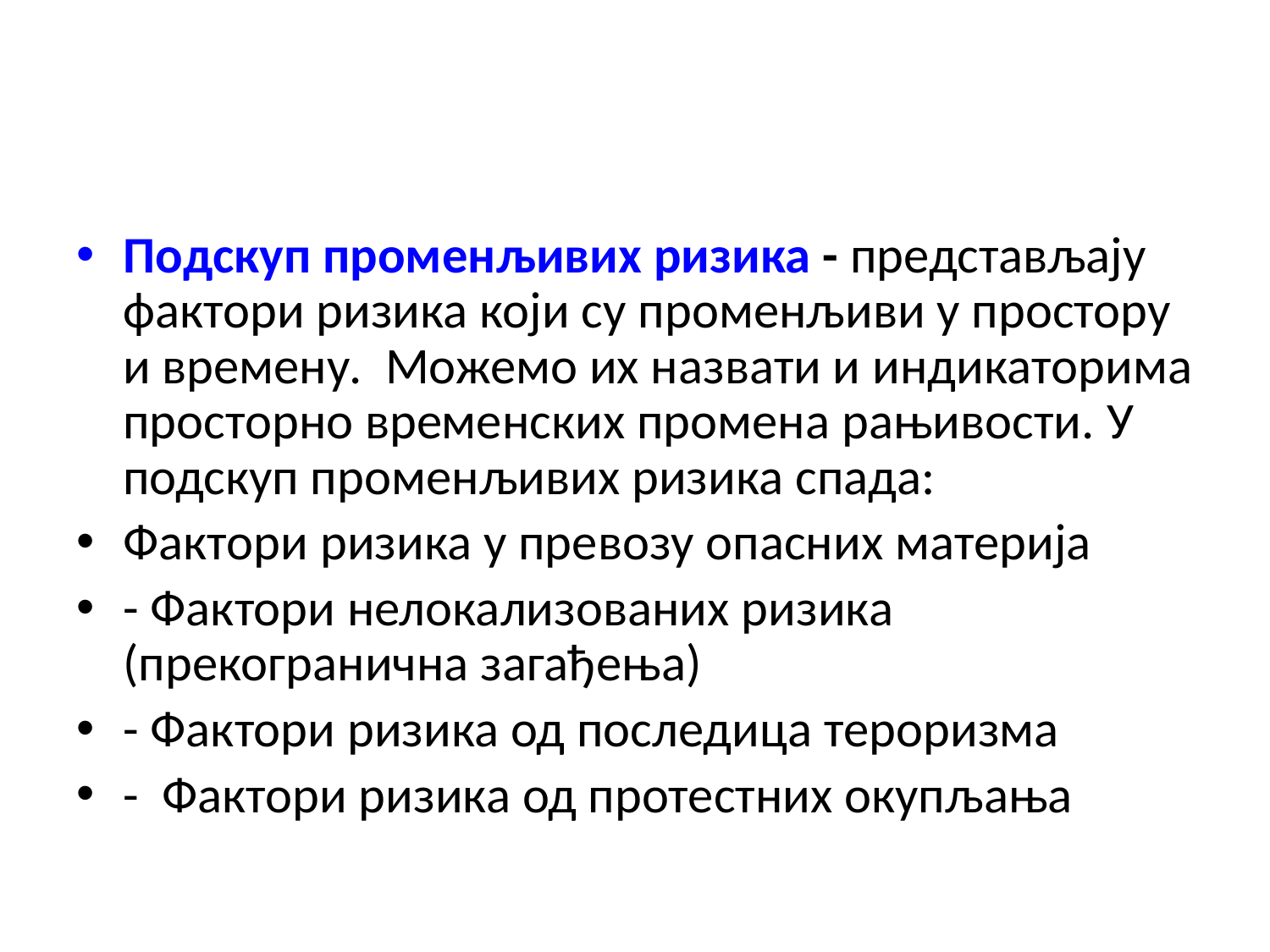

#
Подскуп променљивих ризика - представљају фактори ризика који су променљиви у простору и времену.  Можемо их назвати и индикаторима просторно временских промена рањивости. У подскуп променљивих ризика спада:
Фактори ризика у превозу опасних материја
- Фактори нелокализованих ризика (прекогранична загађења)
- Фактори ризика од последица тероризма
-  Фактори ризика од протестних окупљања